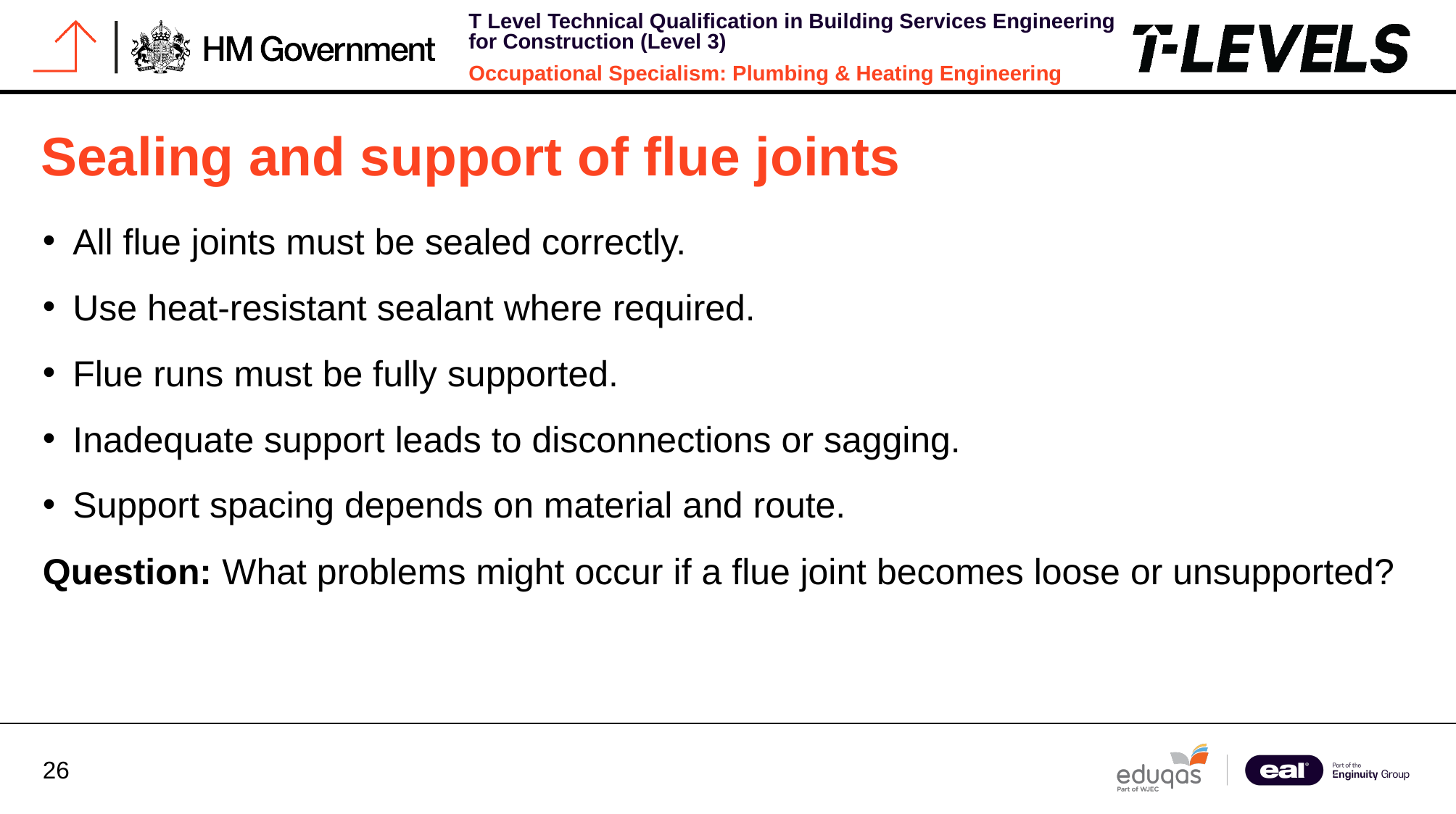

# Sealing and support of flue joints
All flue joints must be sealed correctly.
Use heat-resistant sealant where required.
Flue runs must be fully supported.
Inadequate support leads to disconnections or sagging.
Support spacing depends on material and route.
Question: What problems might occur if a flue joint becomes loose or unsupported?